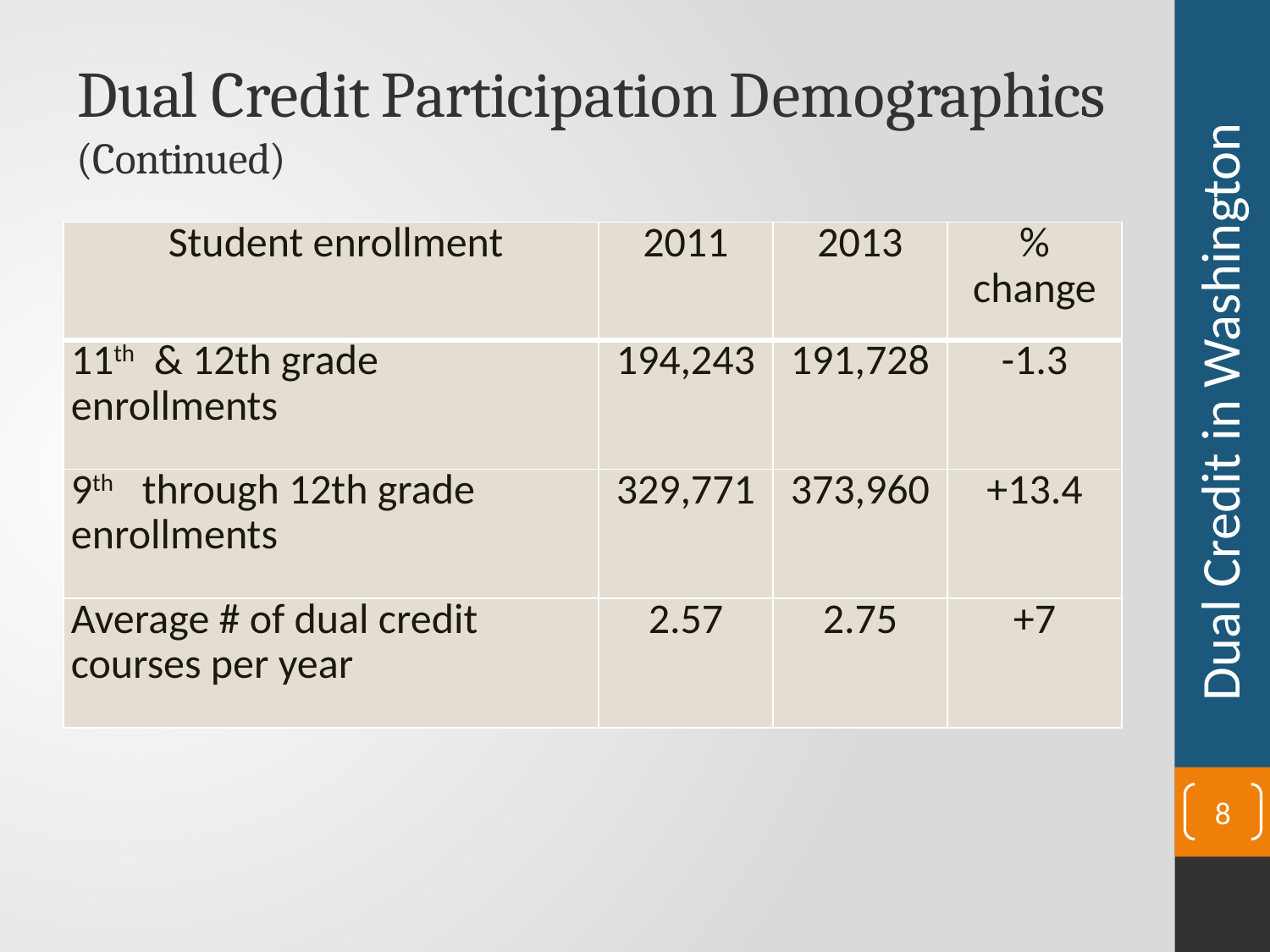

# Dual Credit Participation Demographics (Continued)
| Student enrollment | 2011 | 2013 | % change |
| --- | --- | --- | --- |
| 11th & 12th grade enrollments | 194,243 | 191,728 | -1.3 |
| 9th through 12th grade enrollments | 329,771 | 373,960 | +13.4 |
| Average # of dual credit courses per year | 2.57 | 2.75 | +7 |

Dual Credit in Washington
8